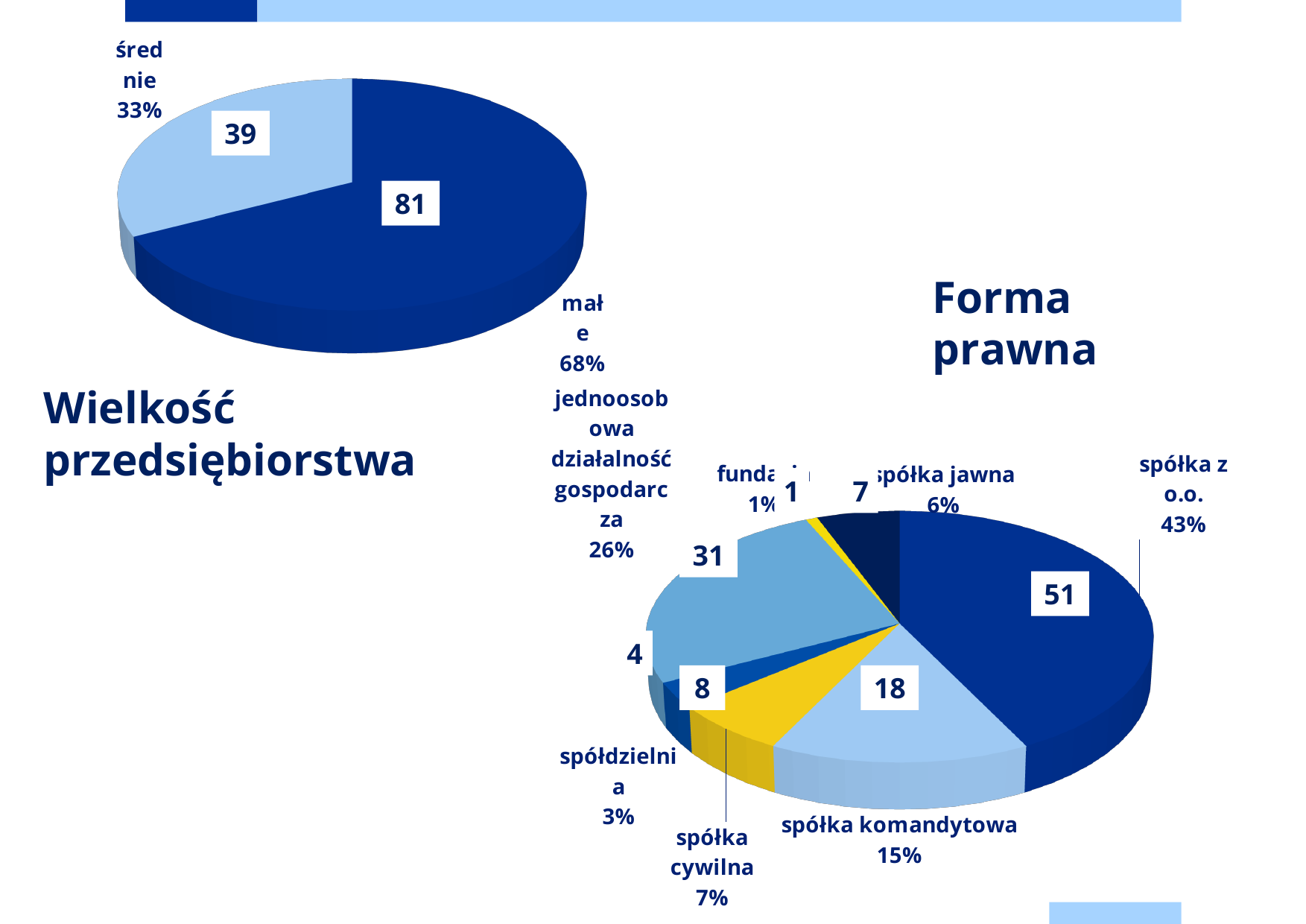

[unsupported chart]

39
81
Forma prawna
Wielkość
przedsiębiorstwa

[unsupported chart]

1
7
31
51
4
8
18